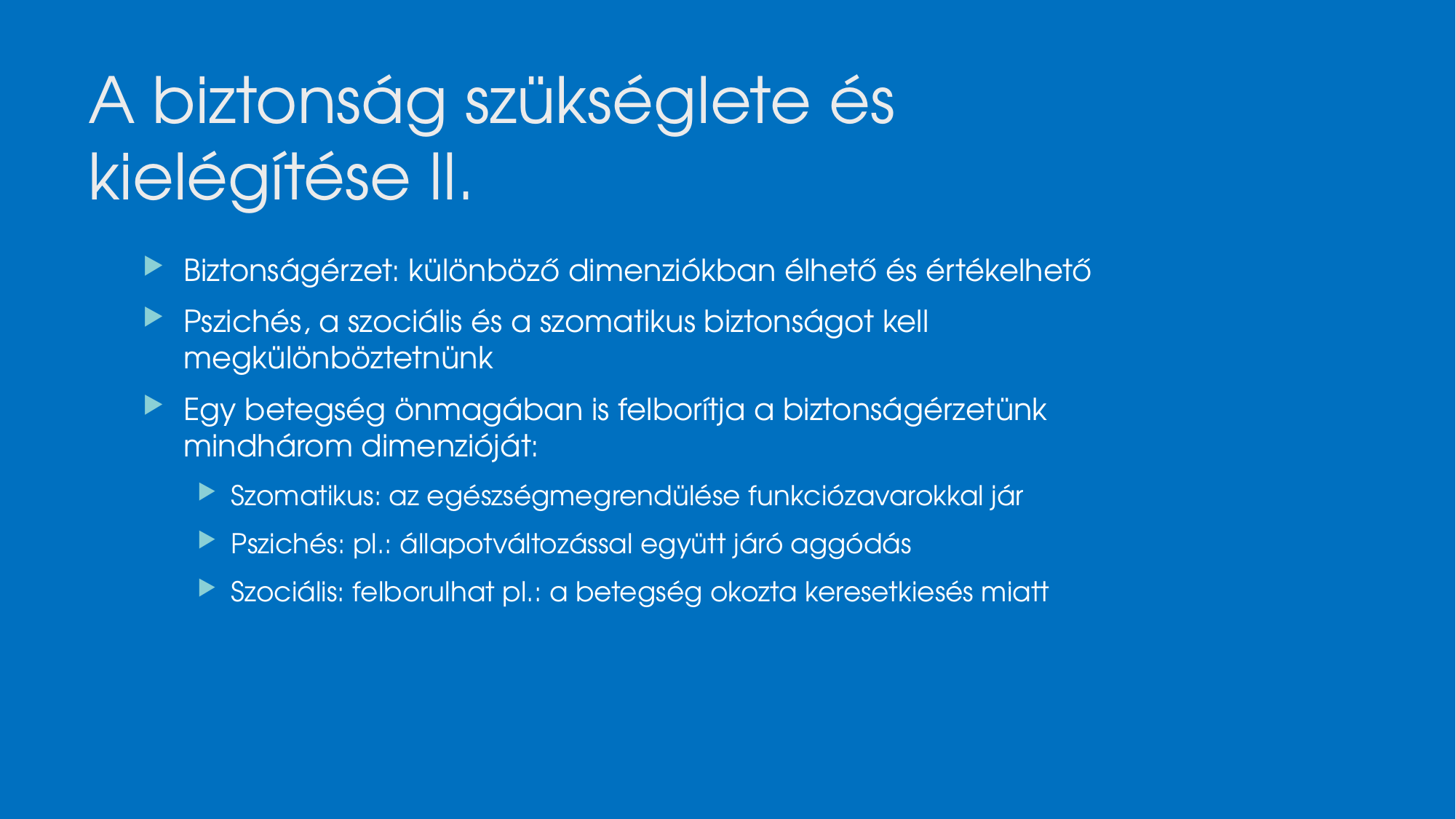

# A biztonság szükséglete és kielégítése II.
Biztonságérzet: különböző dimenziókban élhető és értékelhető
Pszichés, a szociális és a szomatikus biztonságot kell megkülönböztetnünk
Egy betegség önmagában is felborítja a biztonságérzetünk mindhárom dimenzióját:
Szomatikus: az egészségmegrendülése funkciózavarokkal jár
Pszichés: pl.: állapotváltozással együtt járó aggódás
Szociális: felborulhat pl.: a betegség okozta keresetkiesés miatt